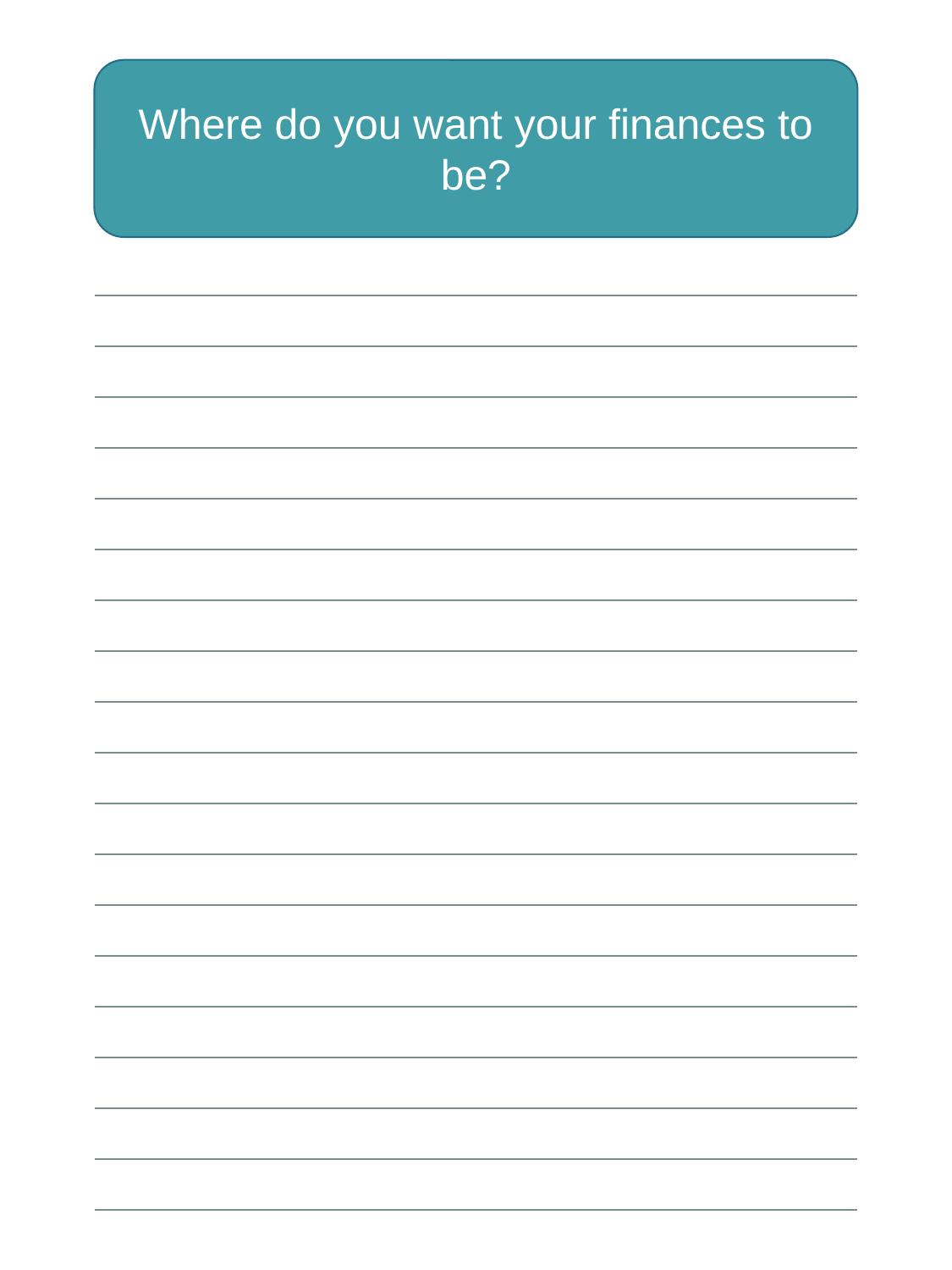

Where do you want your finances to be?
|  |
| --- |
|  |
|  |
|  |
|  |
|  |
|  |
|  |
|  |
|  |
|  |
|  |
|  |
|  |
|  |
|  |
|  |
|  |